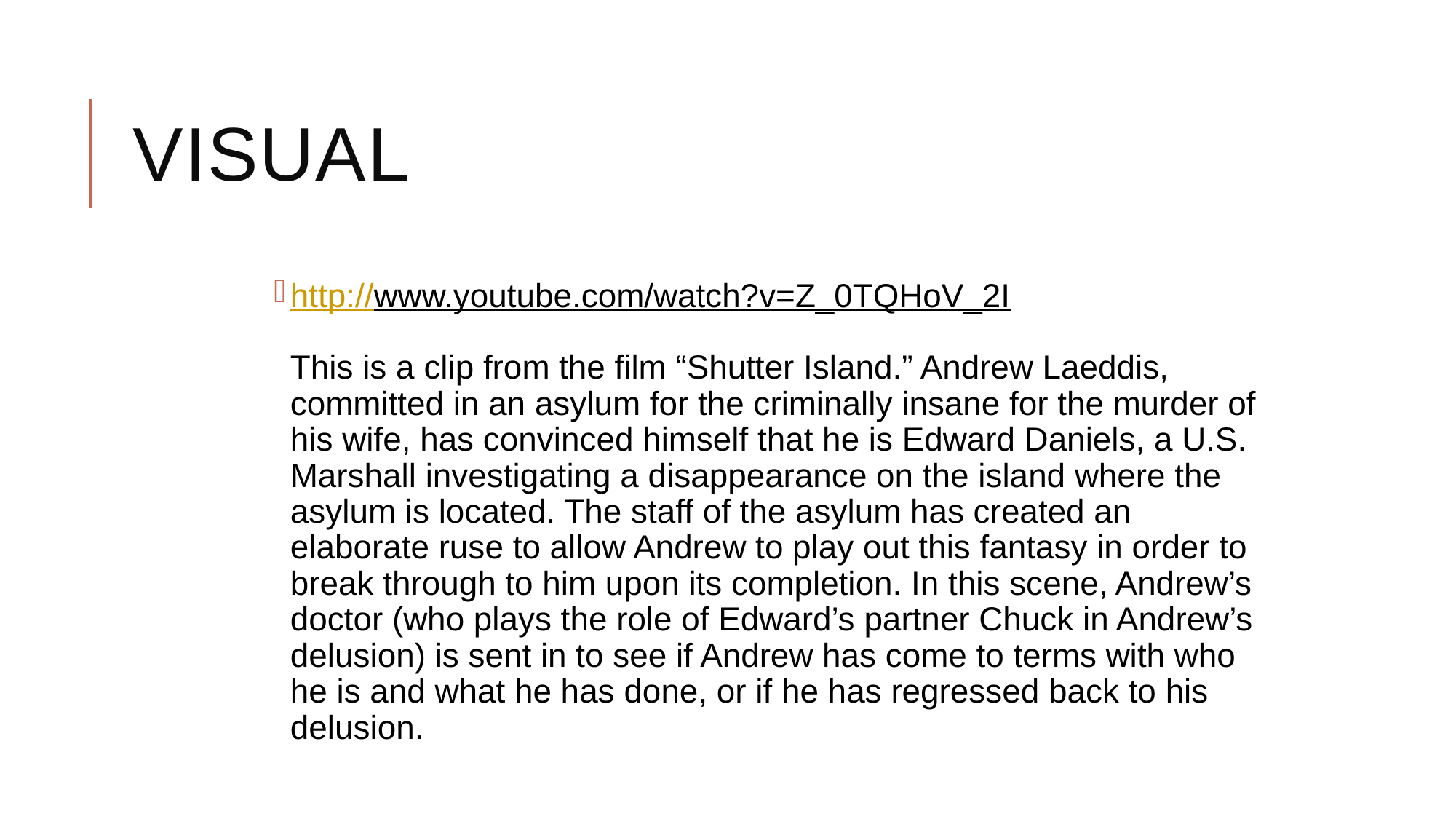

# Visual
http://www.youtube.com/watch?v=Z_0TQHoV_2I
This is a clip from the film “Shutter Island.” Andrew Laeddis, committed in an asylum for the criminally insane for the murder of his wife, has convinced himself that he is Edward Daniels, a U.S. Marshall investigating a disappearance on the island where the asylum is located. The staff of the asylum has created an elaborate ruse to allow Andrew to play out this fantasy in order to break through to him upon its completion. In this scene, Andrew’s doctor (who plays the role of Edward’s partner Chuck in Andrew’s delusion) is sent in to see if Andrew has come to terms with who he is and what he has done, or if he has regressed back to his delusion.